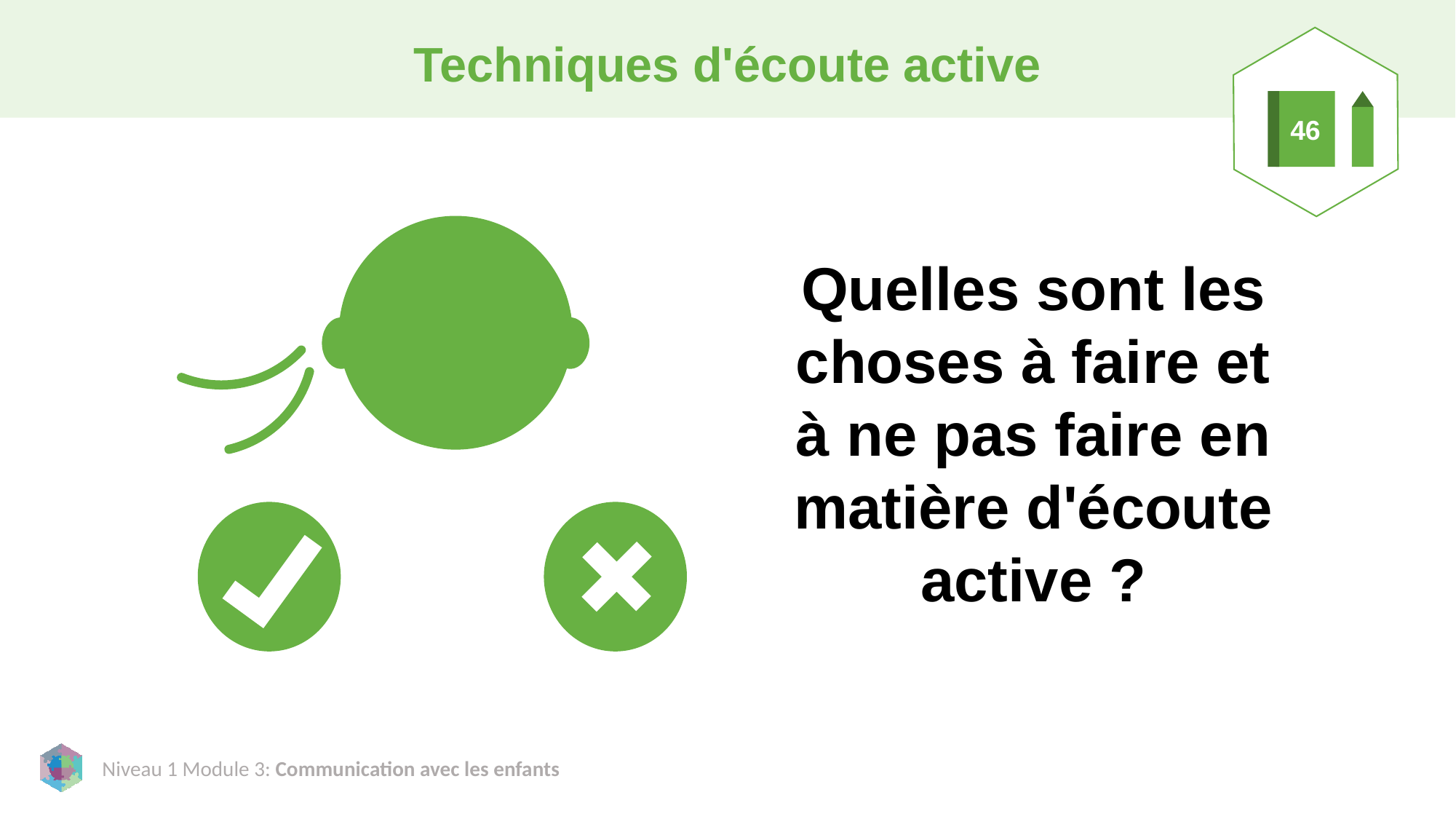

# Techniques d'écoute active

46

Quelles sont les choses à faire et à ne pas faire en matière d'écoute active ?